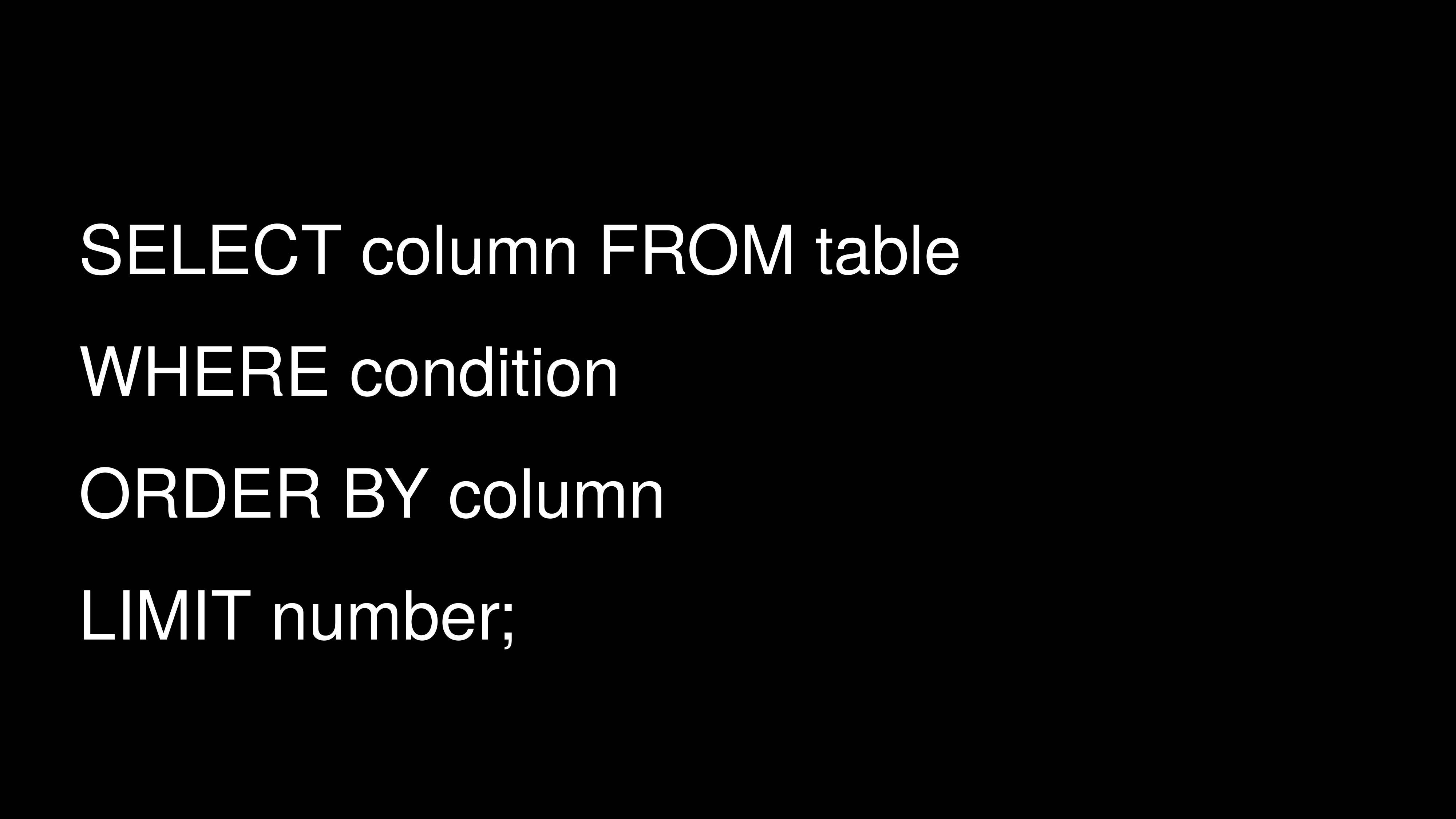

SELECT column FROM table
WHERE condition
ORDER BY column
LIMIT number;